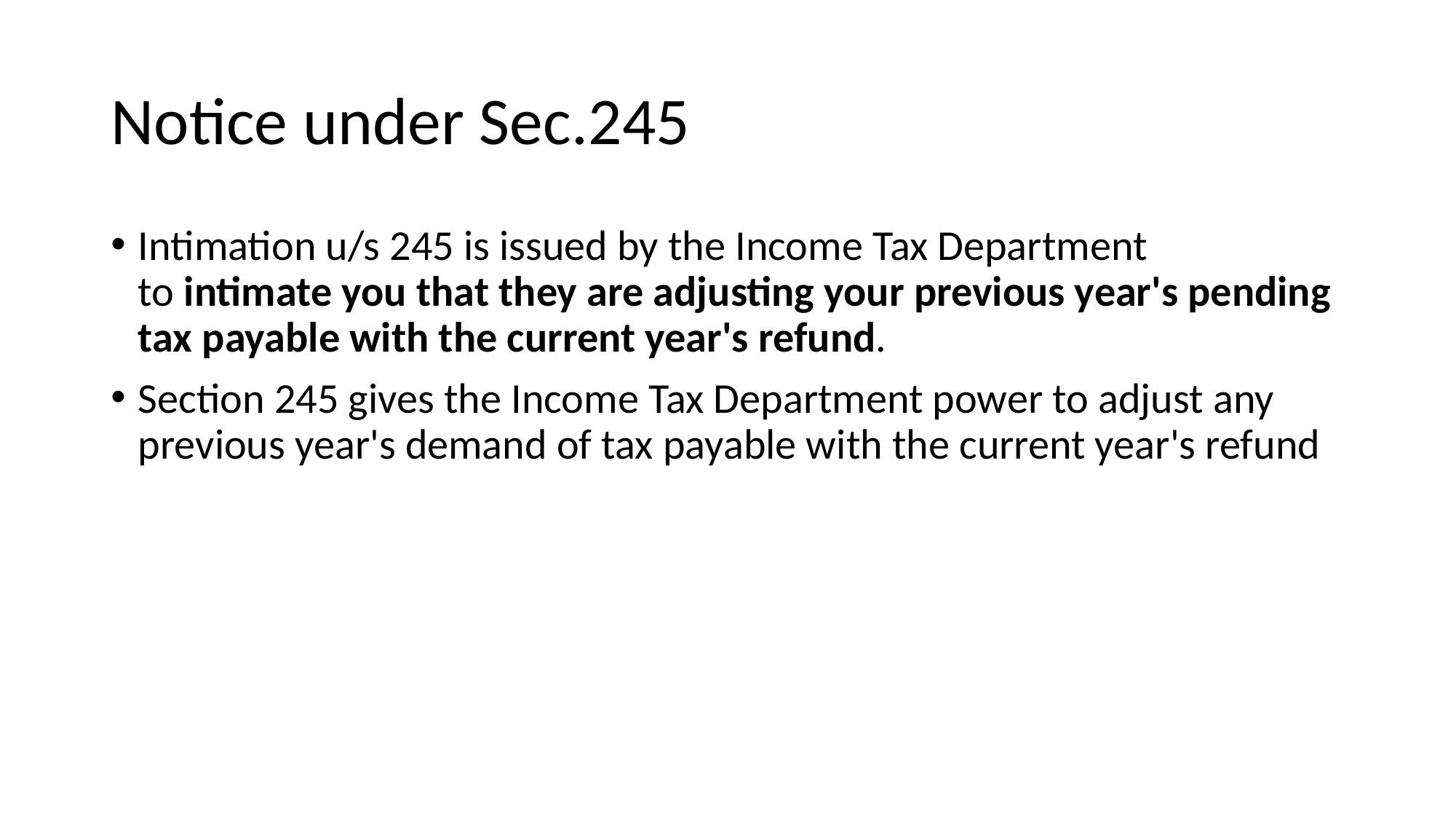

# Notice under Sec.245
Intimation u/s 245 is issued by the Income Tax Department to intimate you that they are adjusting your previous year's pending tax payable with the current year's refund.
Section 245 gives the Income Tax Department power to adjust any previous year's demand of tax payable with the current year's refund